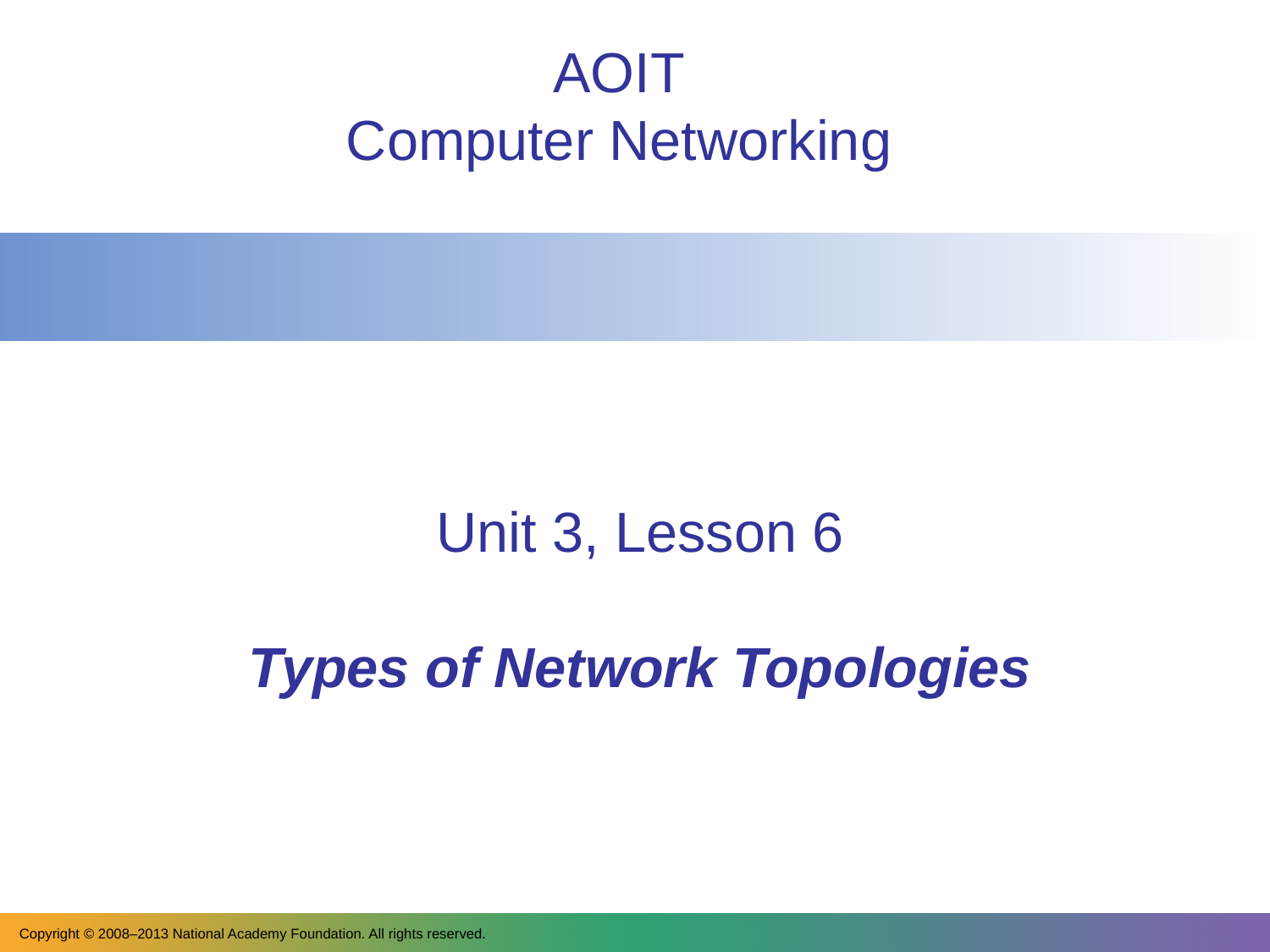

AOIT
Computer Networking
# Unit 3, Lesson 6 Types of Network Topologies
Copyright © 2008–2013 National Academy Foundation. All rights reserved.